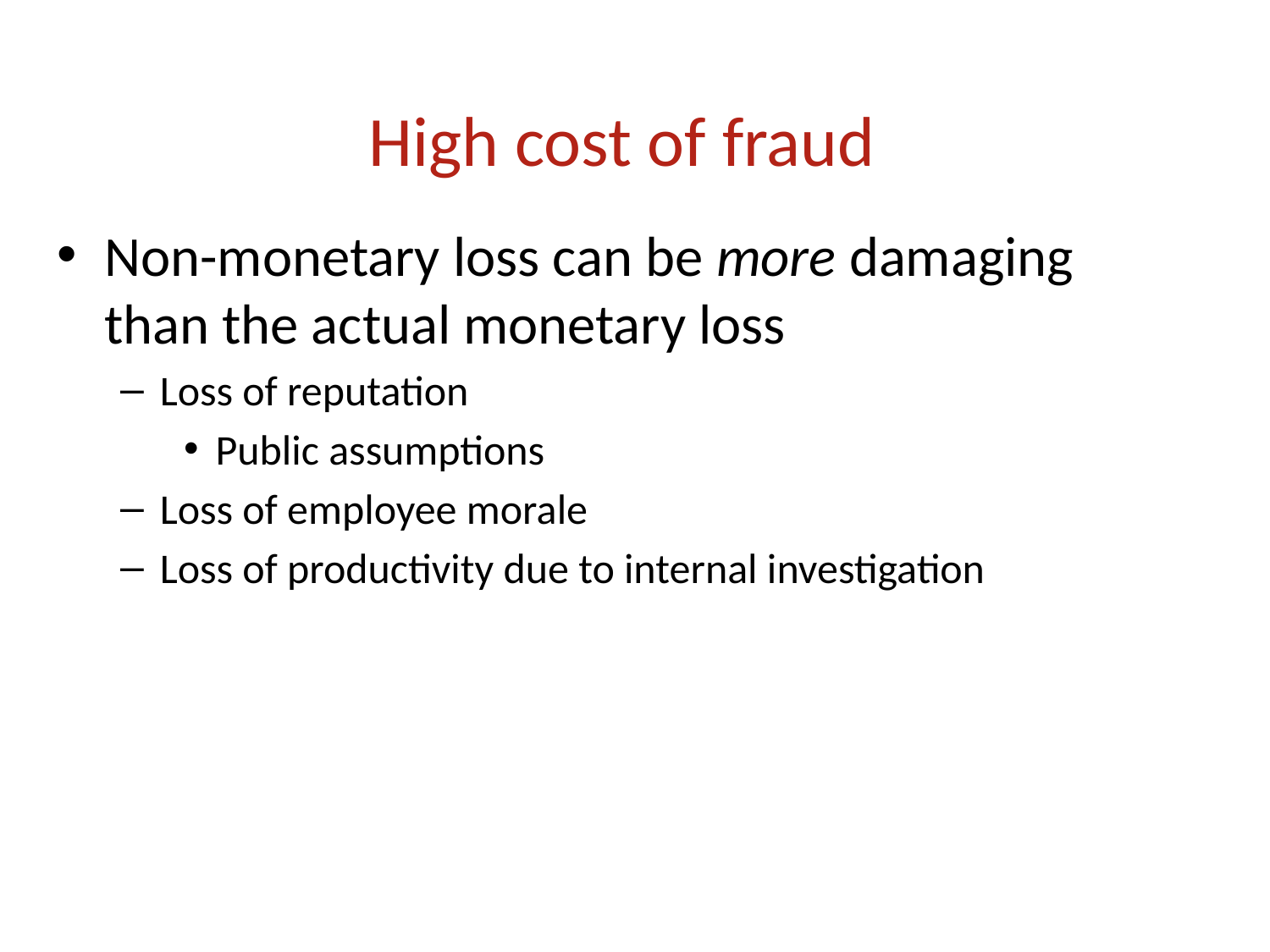

# High cost of fraud
Non-monetary loss can be more damaging than the actual monetary loss
Loss of reputation
Public assumptions
Loss of employee morale
Loss of productivity due to internal investigation